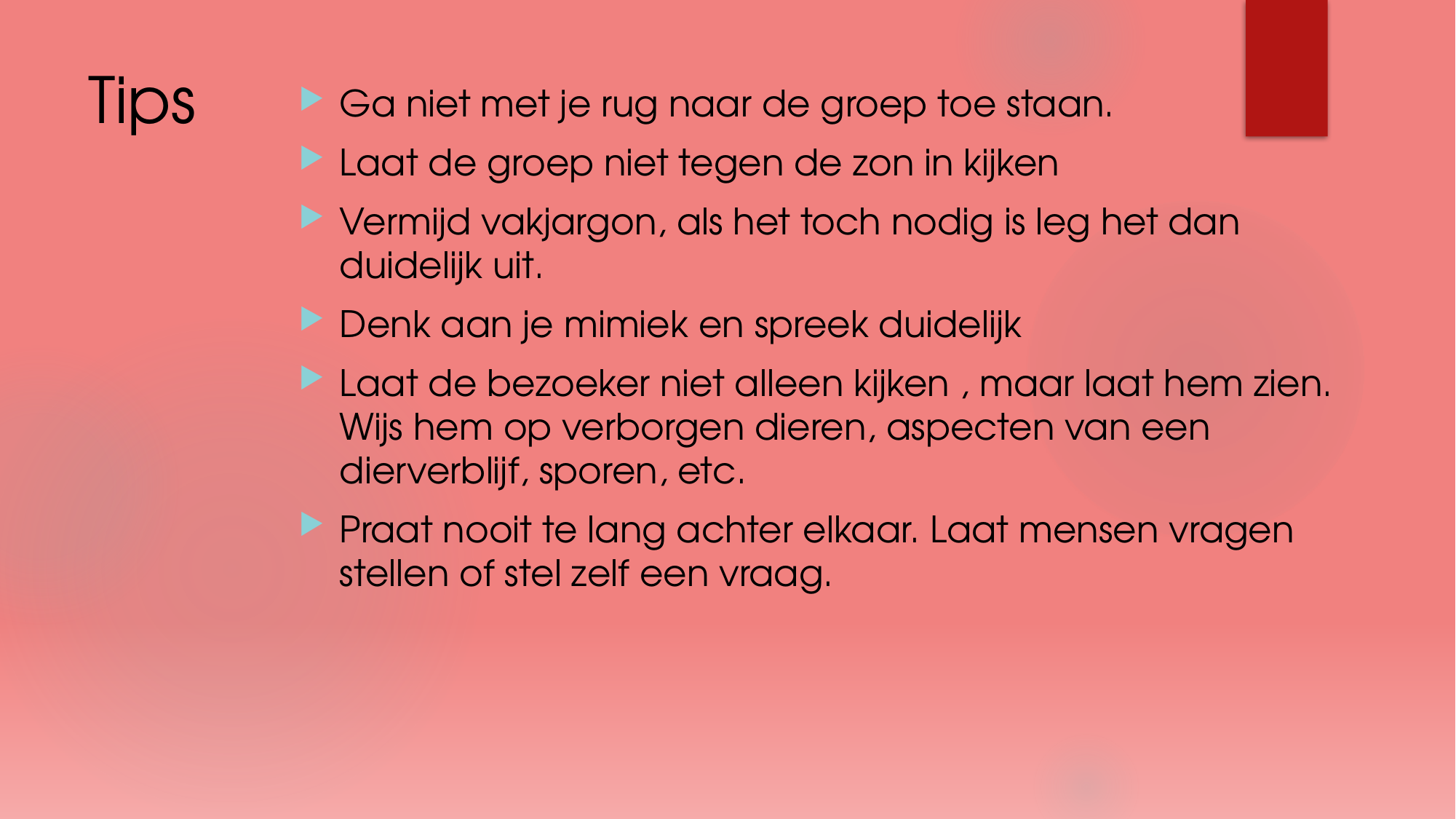

# Tips
Ga niet met je rug naar de groep toe staan.
Laat de groep niet tegen de zon in kijken
Vermijd vakjargon, als het toch nodig is leg het dan duidelijk uit.
Denk aan je mimiek en spreek duidelijk
Laat de bezoeker niet alleen kijken , maar laat hem zien. Wijs hem op verborgen dieren, aspecten van een dierverblijf, sporen, etc.
Praat nooit te lang achter elkaar. Laat mensen vragen stellen of stel zelf een vraag.